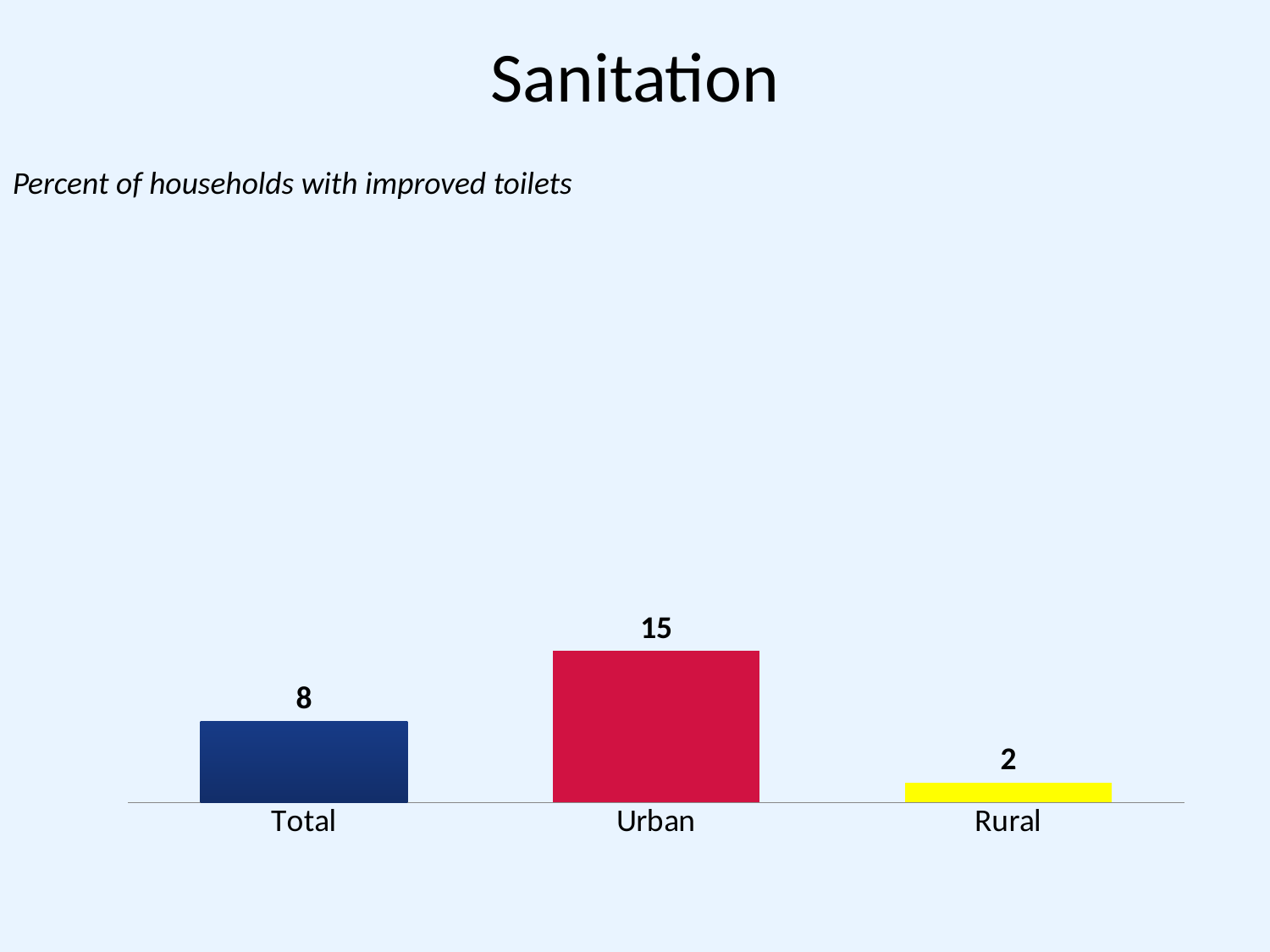

# Sanitation
Percent of households with improved toilets

### Chart

| Category | Series 1 |
|---|---|
| Total | 8.0 |
| Urban | 15.0 |
| Rural | 2.0 |